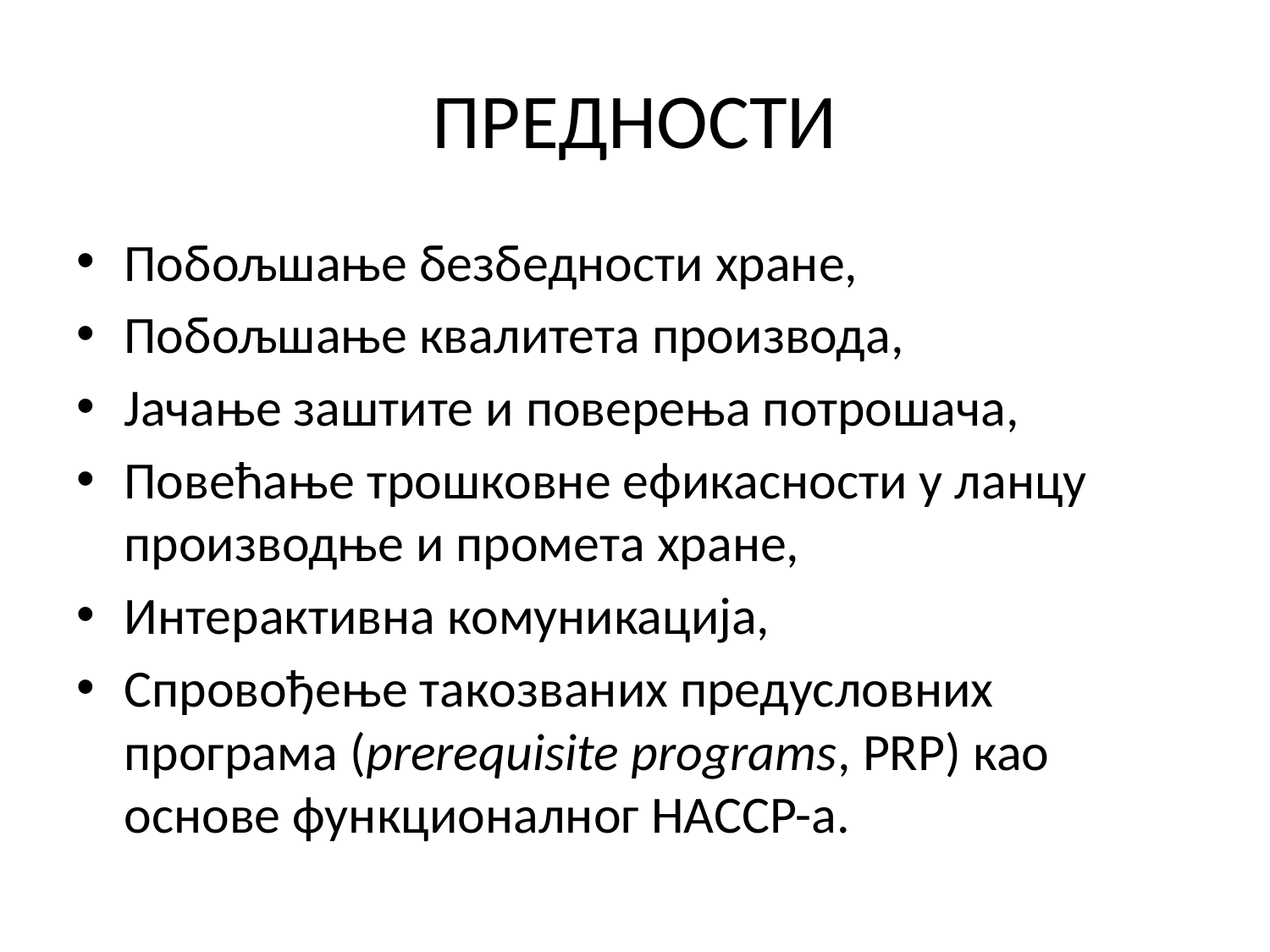

# ПРЕДНОСТИ
Побољшање безбедности хране,
Побољшање квалитета производа,
Јачање заштите и поверења потрошача,
Повећање трошковне ефикасности у ланцу производње и промета хране,
Интерактивна комуникација,
Спровођење такозваних предусловних програма (prerequisite programs, PRP) као основе функционалног HACCP-a.